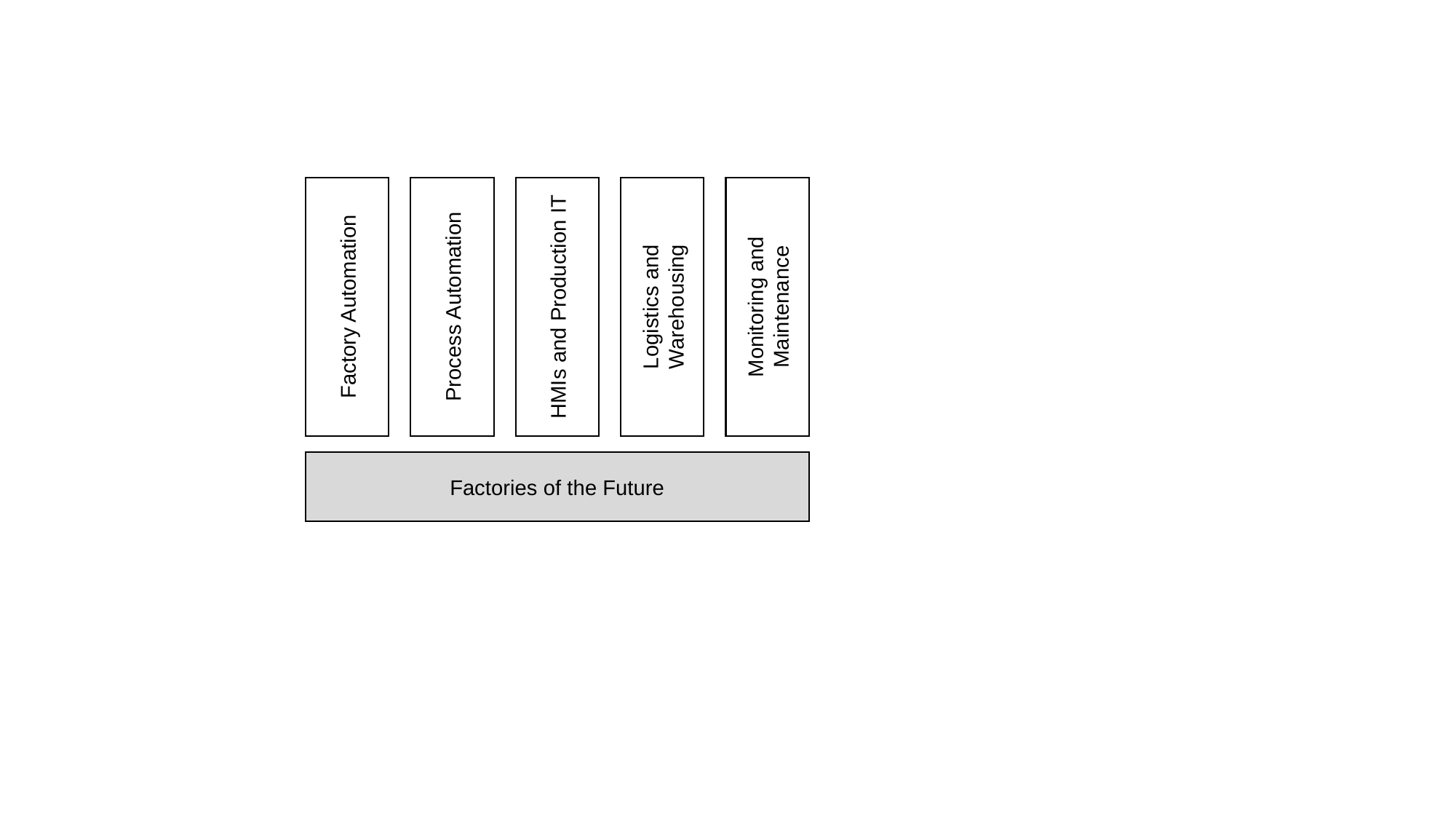

Factory Automation
Process Automation
HMIs and Production IT
Logistics and Warehousing
Monitoring and Maintenance
Factories of the Future